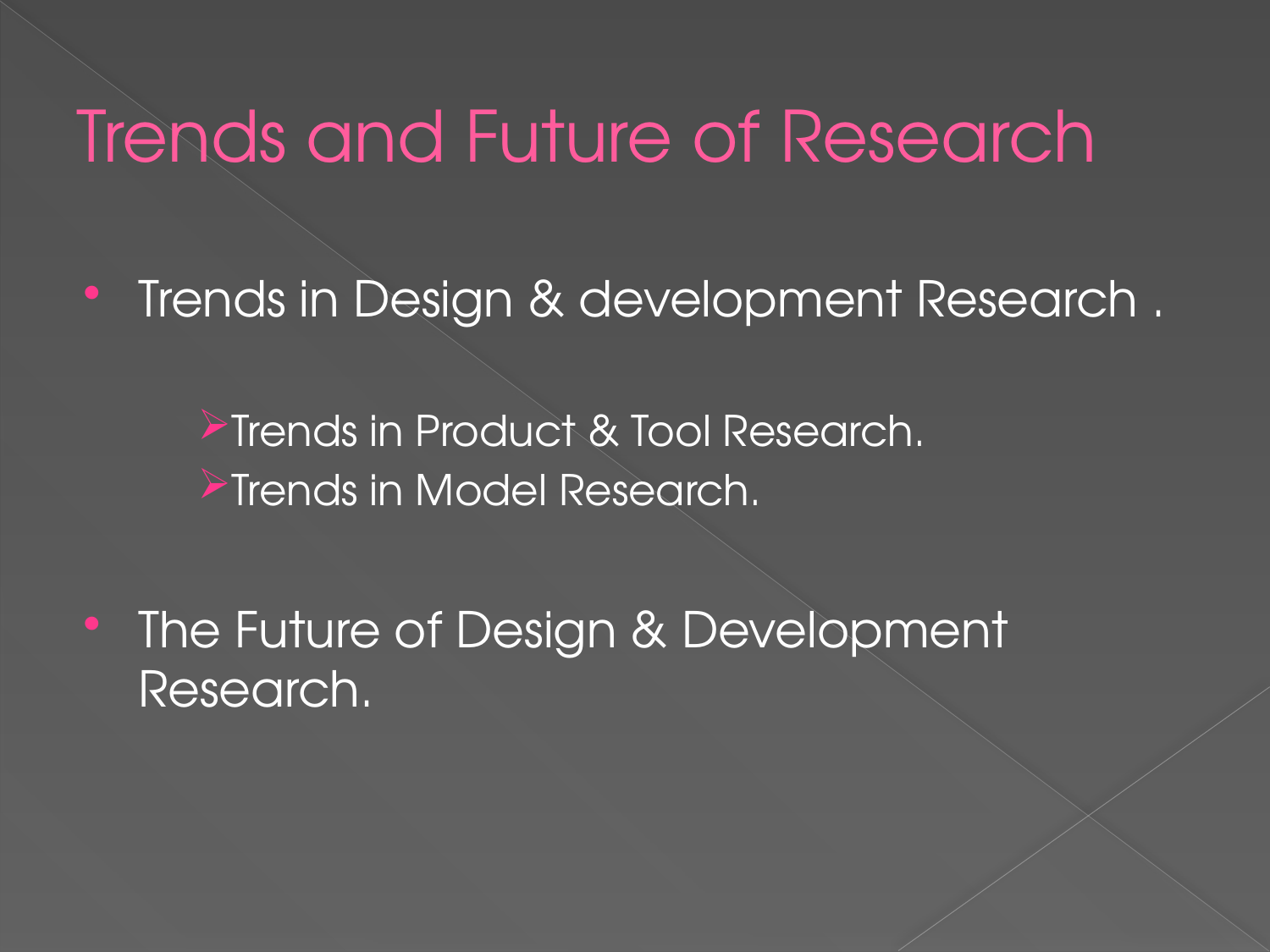

Trends and Future of Research
Trends in Design & development Research .

Trends in Product & Tool Research.
Trends in Model Research.

The Future of Design & Development Research.